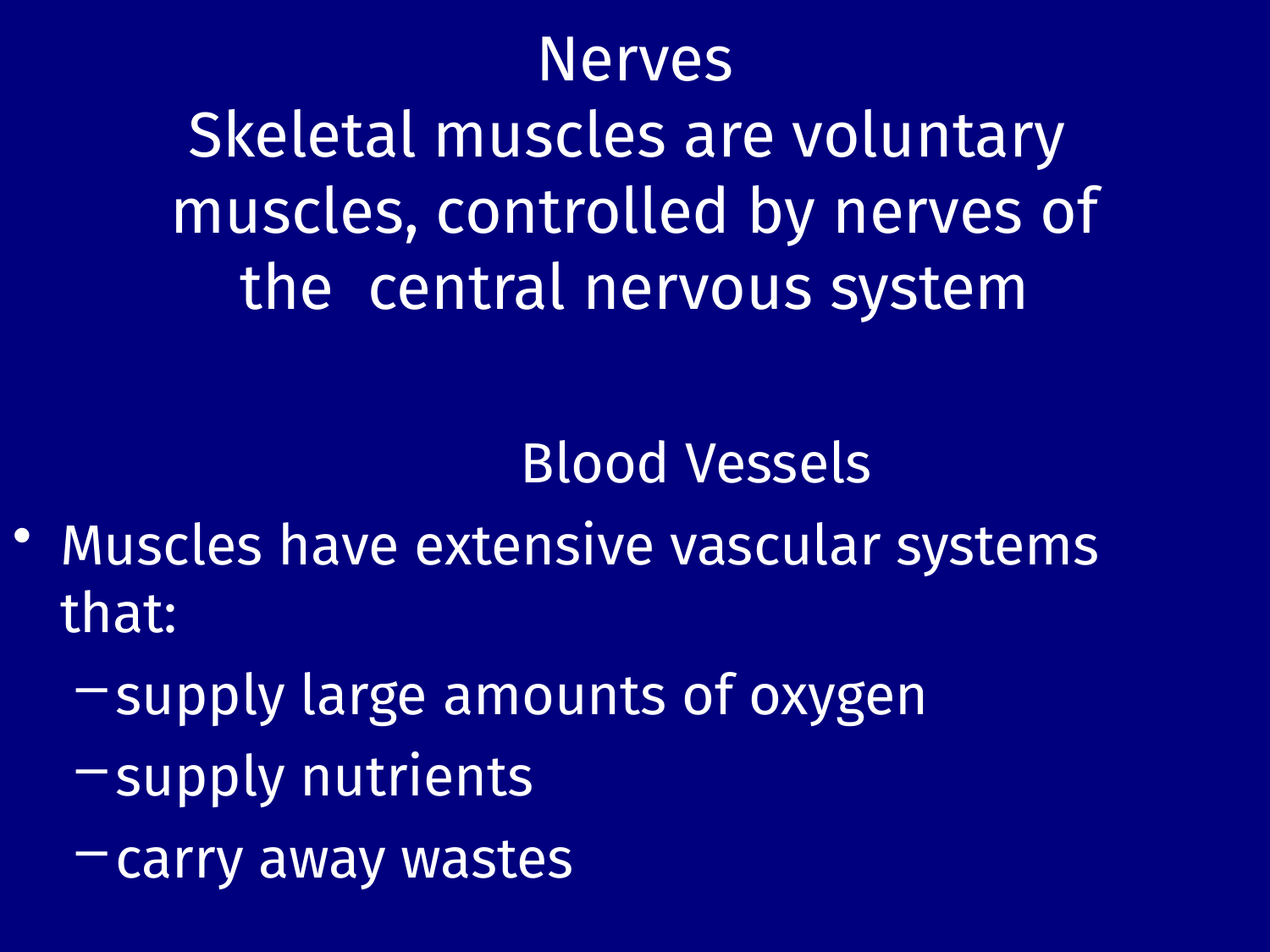

# Nerves
Skeletal muscles are voluntary  muscles, controlled by nerves of the  central nervous system
Blood Vessels
Muscles have extensive vascular systems that:
supply large amounts of oxygen
supply nutrients
carry away wastes